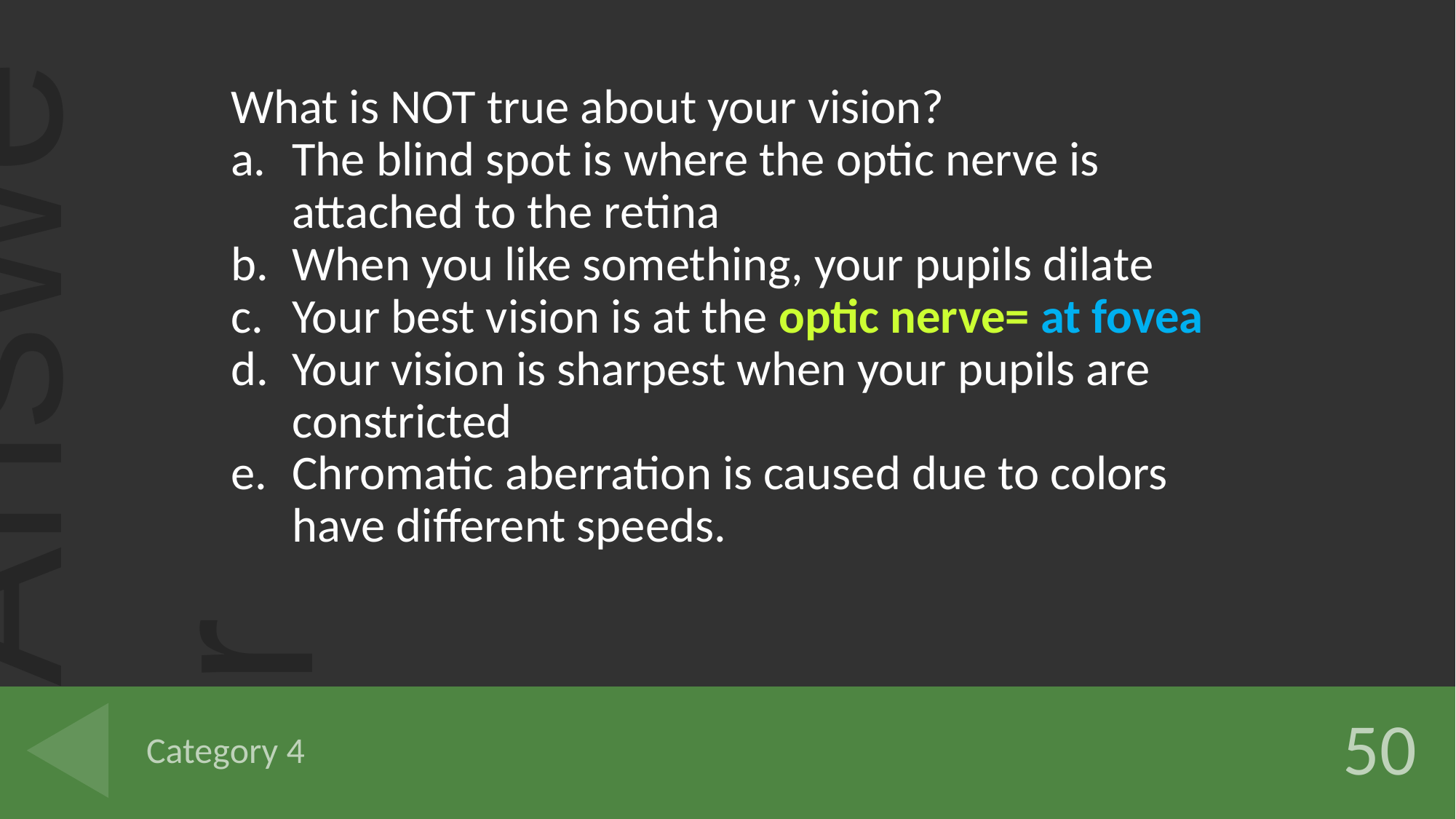

What is NOT true about your vision?
The blind spot is where the optic nerve is attached to the retina
When you like something, your pupils dilate
Your best vision is at the optic nerve= at fovea
Your vision is sharpest when your pupils are constricted
Chromatic aberration is caused due to colors have different speeds.

# Category 4
50